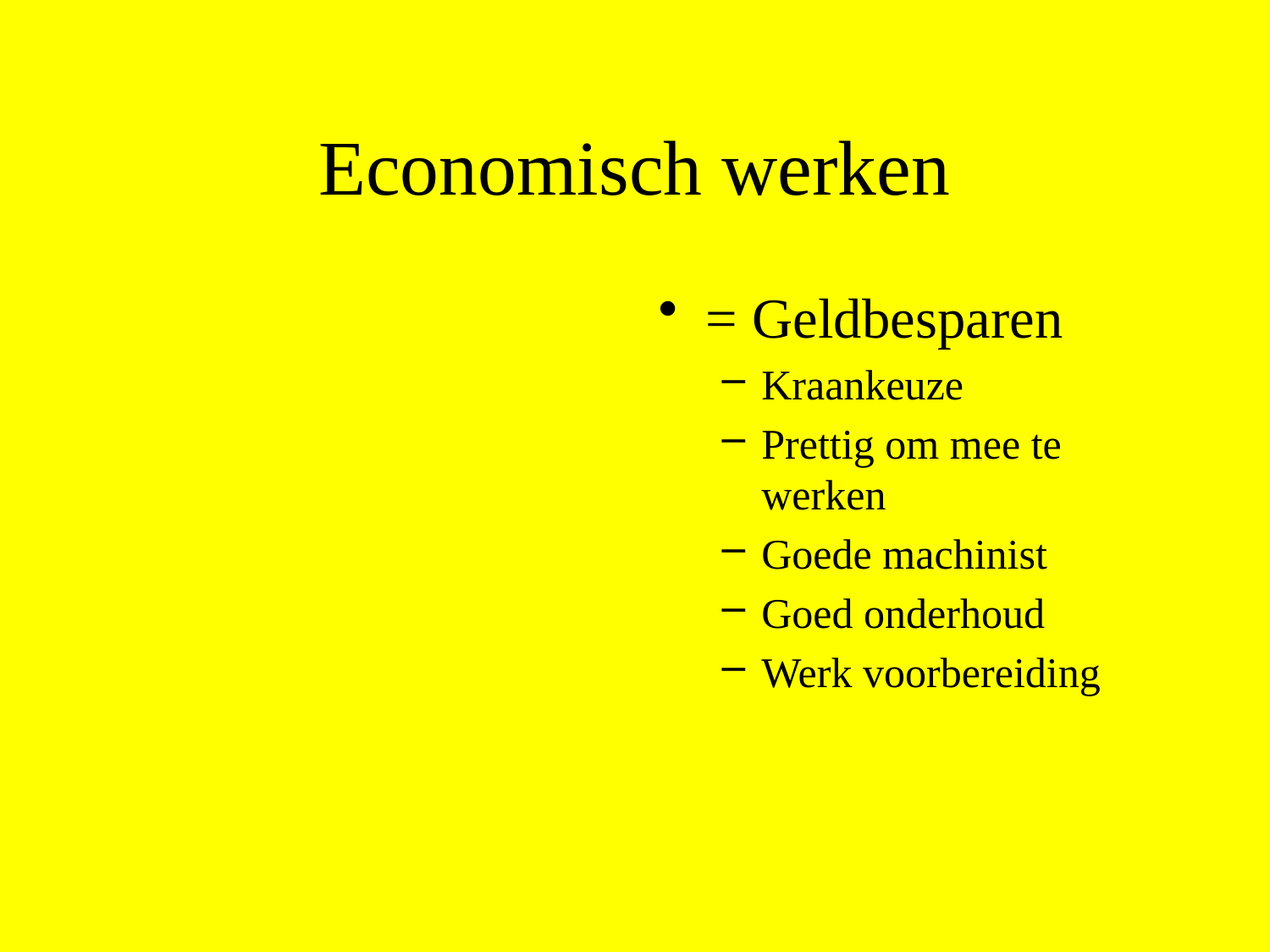

# Economisch werken

= Geldbesparen
Kraankeuze
Prettig om mee te werken
Goede machinist
Goed onderhoud
Werk voorbereiding